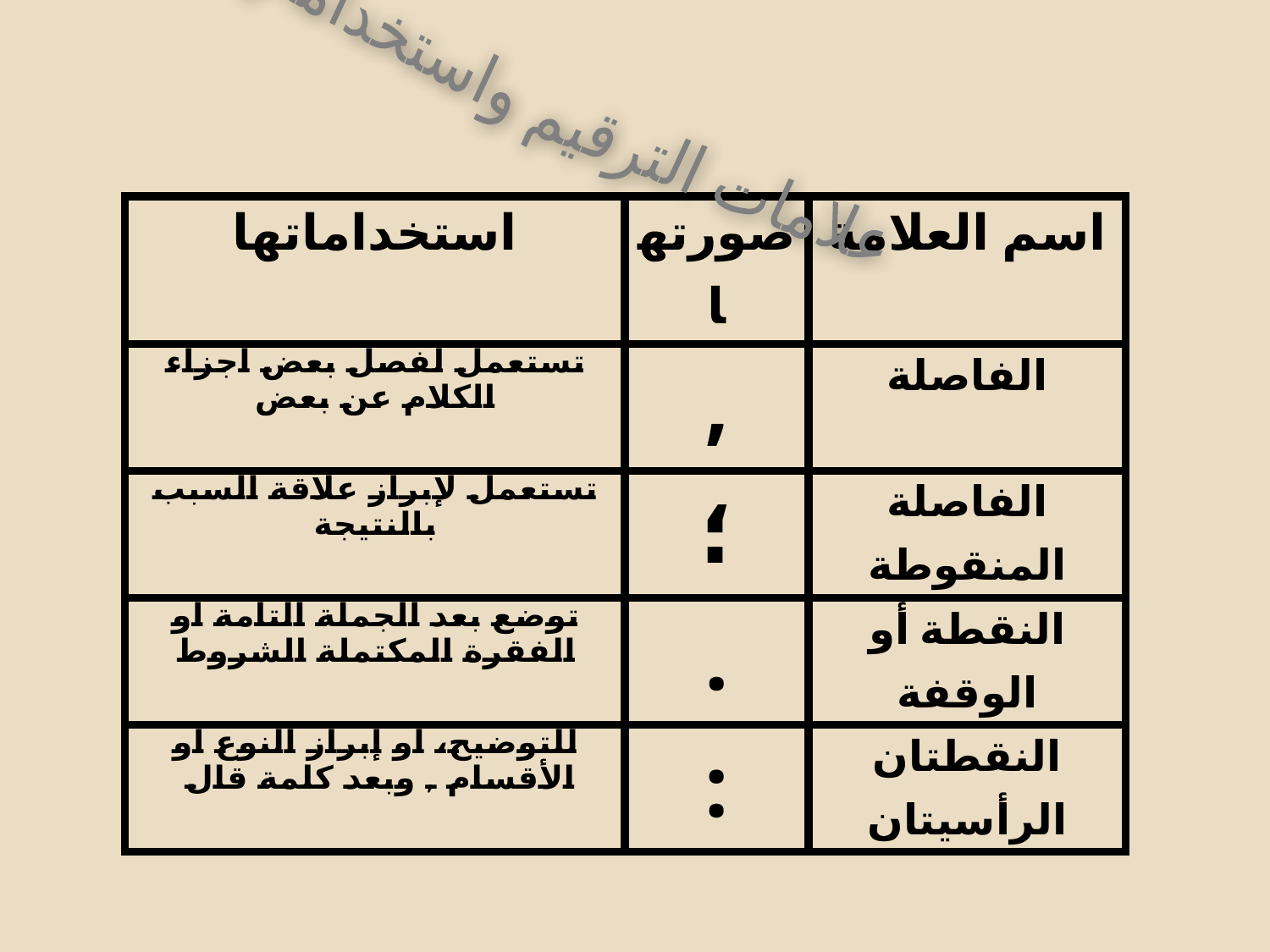

علامات الترقيم واستخداماتها
| استخداماتها | صورتها | اسم العلامة |
| --- | --- | --- |
| تستعمل لفصل بعض أجزاء الكلام عن بعض | , | الفاصلة |
| تستعمل لإبراز علاقة السبب بالنتيجة | ؛ | الفاصلة المنقوطة |
| توضع بعد الجملة التامة أو الفقرة المكتملة الشروط | . | النقطة أو الوقفة |
| للتوضيح، أو إبراز النوع أو الأقسام , وبعد كلمة قال | : | النقطتان الرأسيتان |